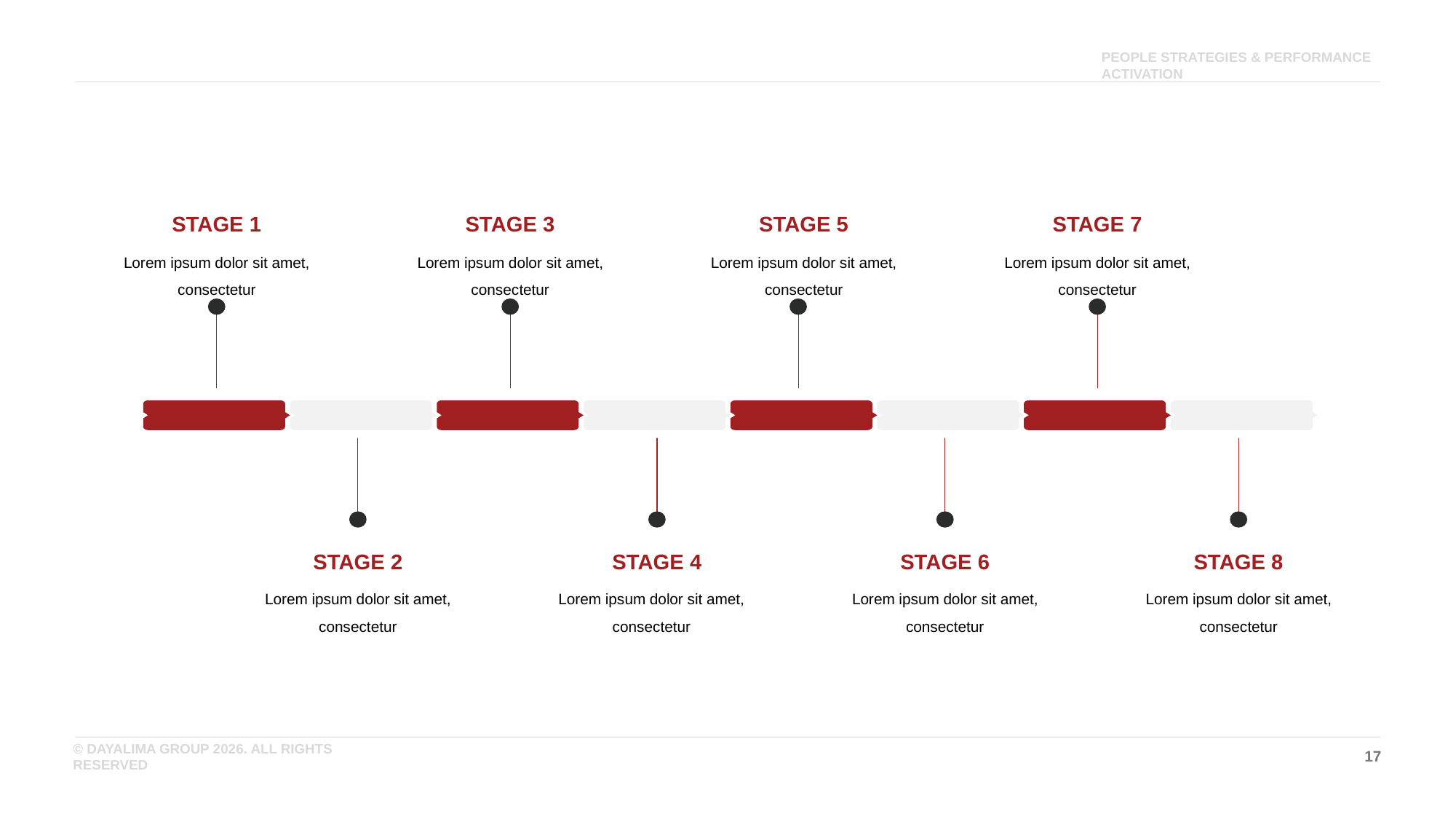

PEOPLE STRATEGIES & PERFORMANCE ACTIVATION
STAGE 1
STAGE 3
STAGE 5
STAGE 7
Lorem ipsum dolor sit amet, consectetur
Lorem ipsum dolor sit amet, consectetur
Lorem ipsum dolor sit amet, consectetur
Lorem ipsum dolor sit amet, consectetur

STAGE 2
STAGE 4
STAGE 6
STAGE 8
Lorem ipsum dolor sit amet, consectetur
Lorem ipsum dolor sit amet, consectetur
Lorem ipsum dolor sit amet, consectetur
Lorem ipsum dolor sit amet, consectetur
17
© DAYALIMA GROUP 2026. ALL RIGHTS RESERVED